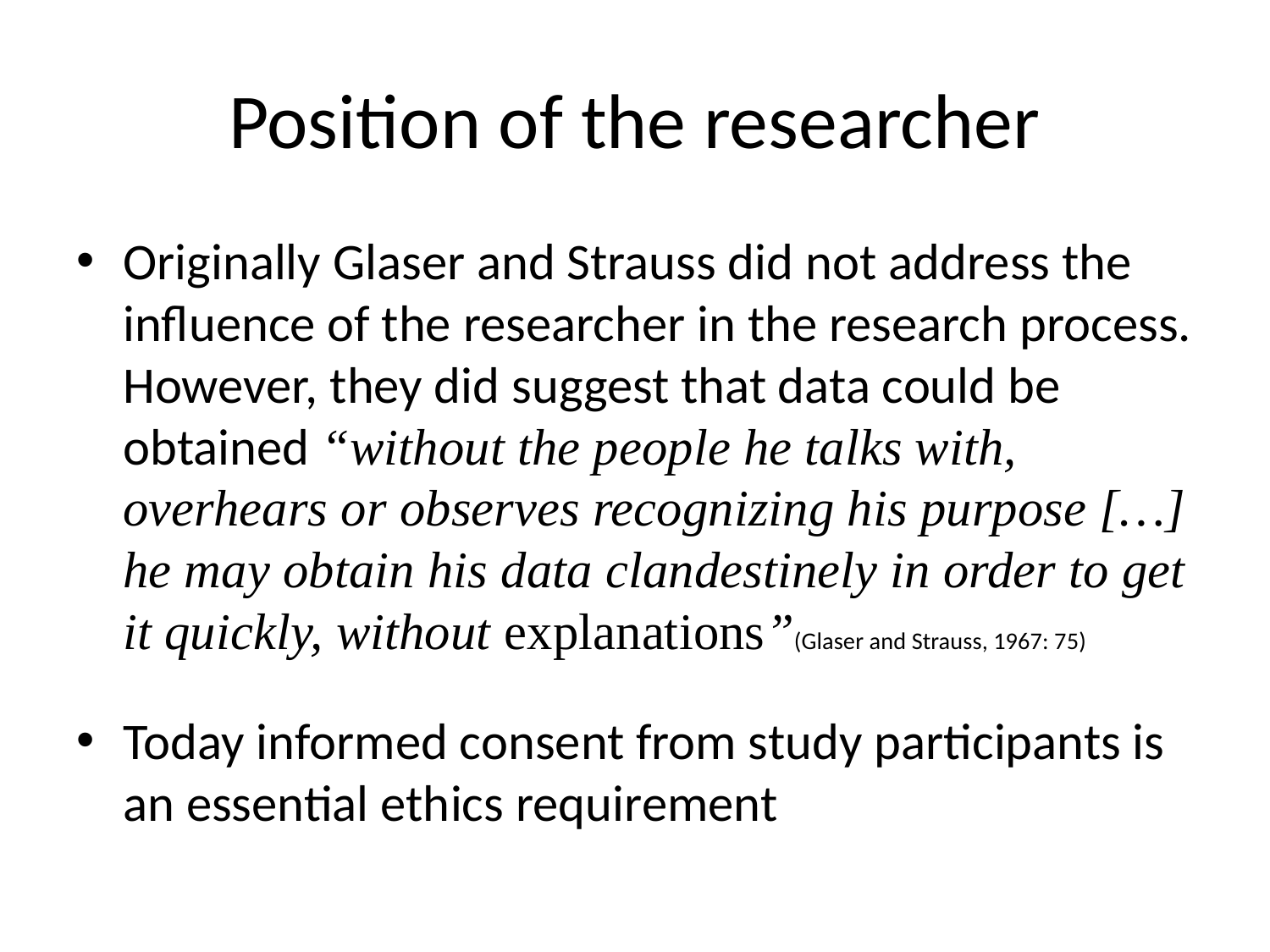

# Position of the researcher
Originally Glaser and Strauss did not address the influence of the researcher in the research process. However, they did suggest that data could be obtained “without the people he talks with, overhears or observes recognizing his purpose […] he may obtain his data clandestinely in order to get it quickly, without explanations”(Glaser and Strauss, 1967: 75)
Today informed consent from study participants is an essential ethics requirement